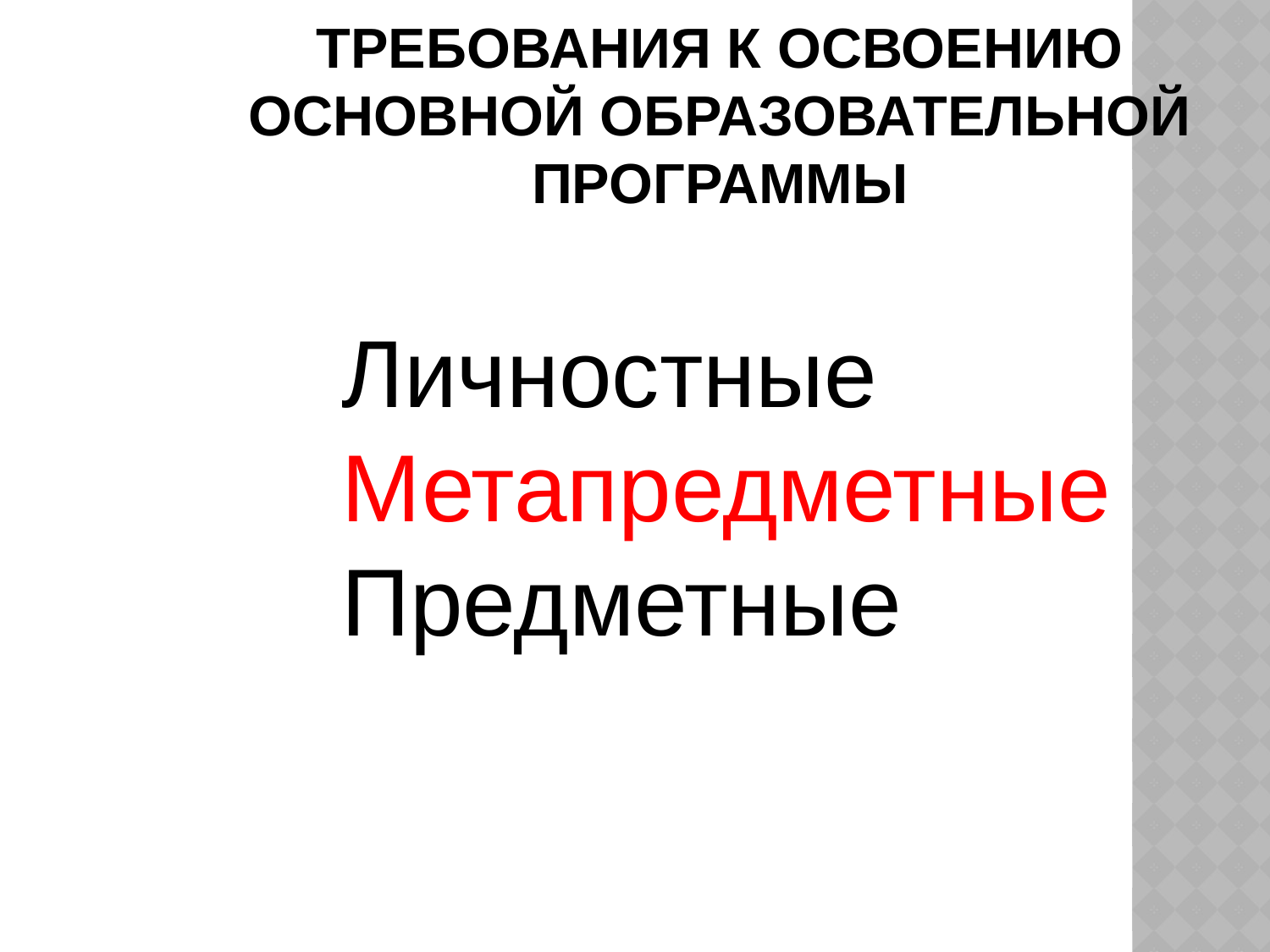

# ТРЕБОВАНИЯ К ОСВОЕНИЮ ОСНОВНОЙ ОБРАЗОВАТЕЛЬНОЙ ПРОГРАММЫ
Личностные
Метапредметные
Предметные